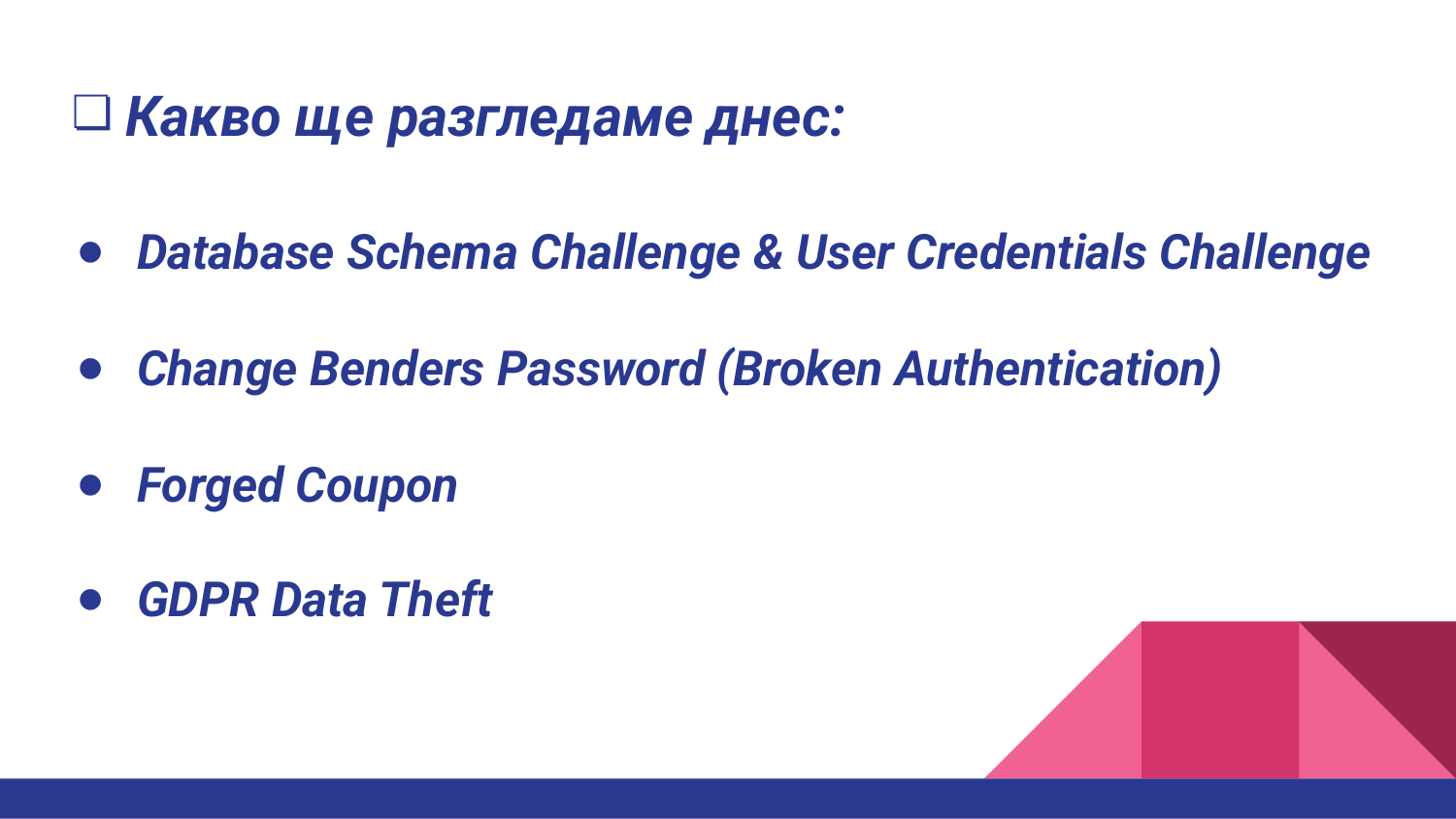

# Какво ще разгледаме днес:
Database Schema Challenge & User Credentials Challenge

Change Benders Password (Broken Authentication)

Forged Coupon

GDPR Data Theft